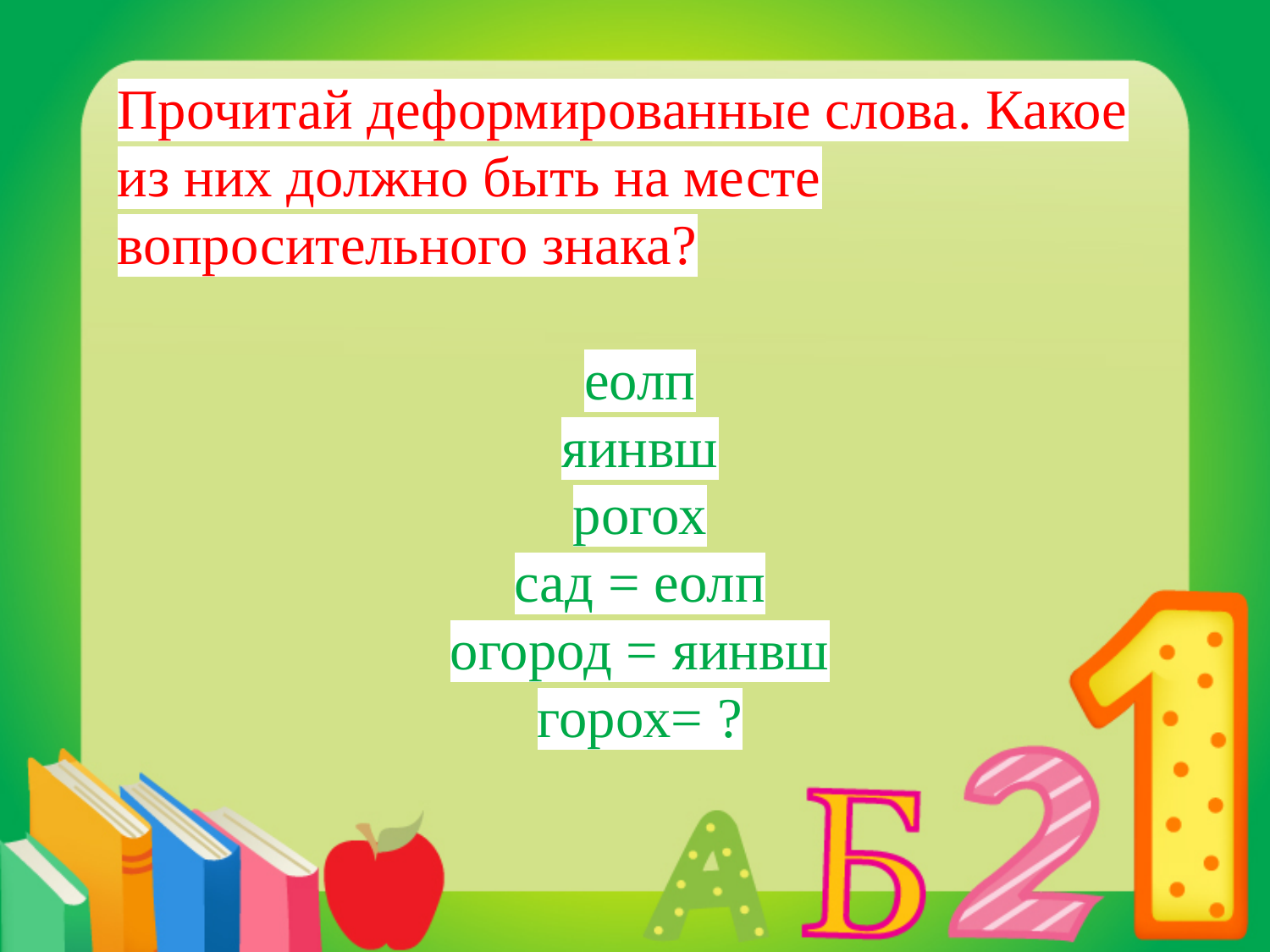

Прочитай деформированные слова. Какое из них должно быть на месте вопросительного знака?

еолп
яинвш
рогох
сад = еолп
огород = яинвш
горох= ?